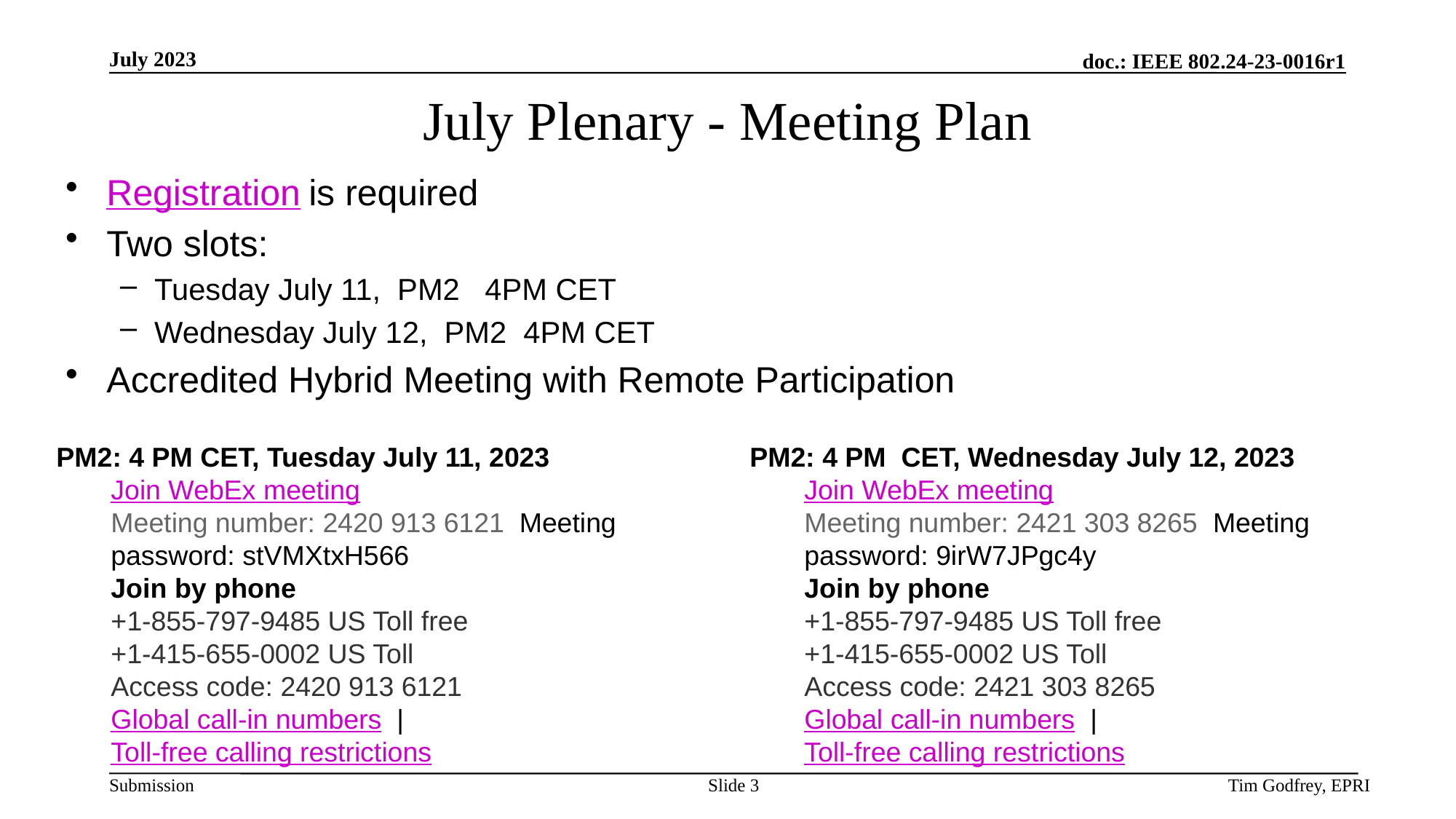

# July Plenary - Meeting Plan
Registration is required
Two slots:
Tuesday July 11,  PM2   4PM CET
Wednesday July 12,  PM2  4PM CET
Accredited Hybrid Meeting with Remote Participation

PM2: 4 PM CET, Tuesday July 11, 2023
Join WebEx meeting  
Meeting number: 2420 913 6121  Meeting password: stVMXtxH566   
Join by phone 
+1-855-797-9485 US Toll free 
+1-415-655-0002 US Toll 
Access code: 2420 913 6121 
Global call-in numbers  |  Toll-free calling restrictions
PM2: 4 PM  CET, Wednesday July 12, 2023
Join WebEx meeting  
Meeting number: 2421 303 8265  Meeting password: 9irW7JPgc4y   
Join by phone 
+1-855-797-9485 US Toll free 
+1-415-655-0002 US Toll 
Access code: 2421 303 8265 
Global call-in numbers  |  Toll-free calling restrictions
Slide 3
Tim Godfrey, EPRI